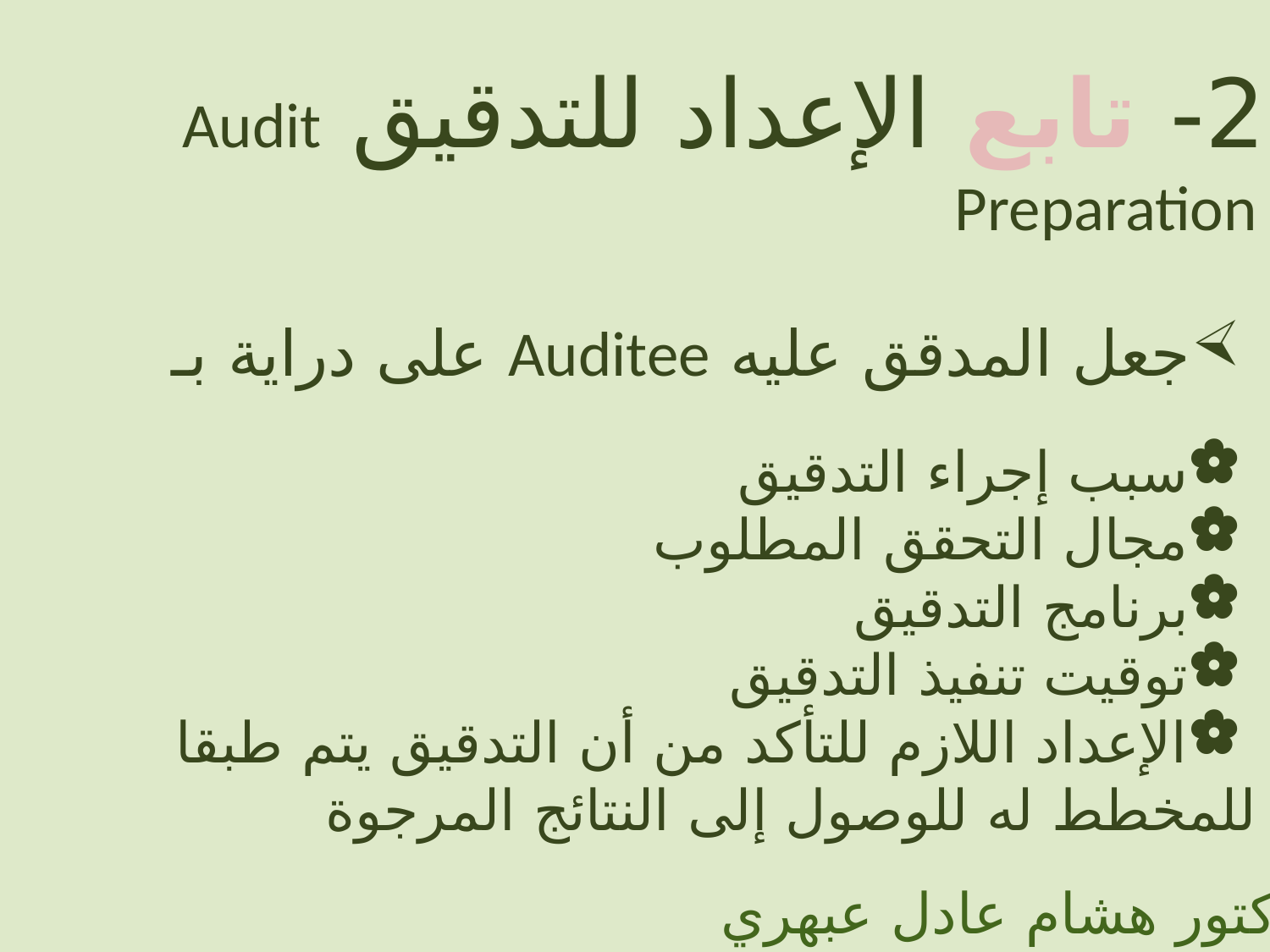

2- تابع الإعداد للتدقيق Audit Preparation
جعل المدقق عليه Auditee على دراية بـ

سبب إجراء التدقيق
مجال التحقق المطلوب
برنامج التدقيق
توقيت تنفيذ التدقيق
الإعداد اللازم للتأكد من أن التدقيق يتم طبقا للمخطط له للوصول إلى النتائج المرجوة
الدكتور هشام عادل عبهري